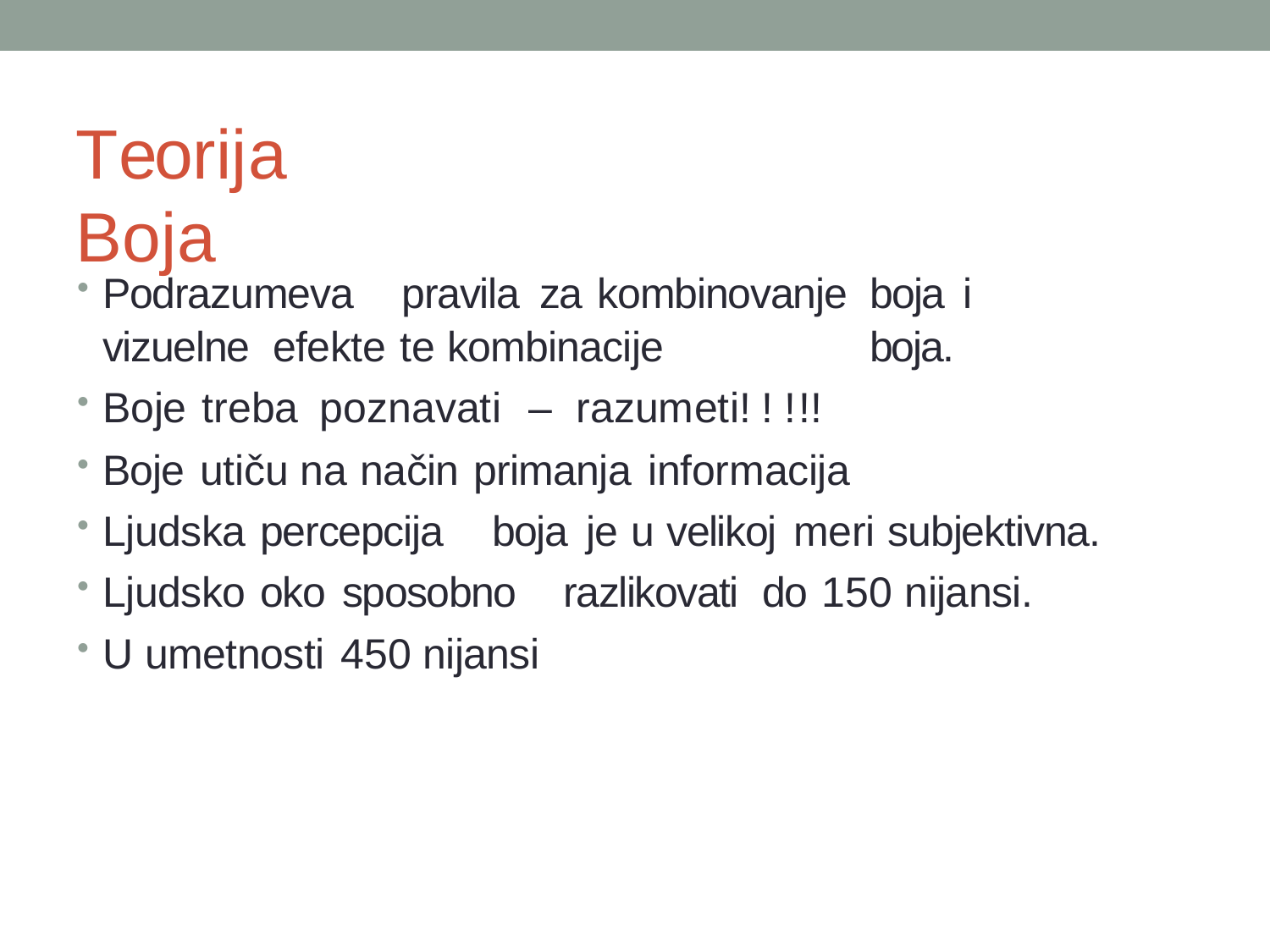

# Teorija Boja
Podrazumeva	pravila	za kombinovanje	boja i vizuelne  efekte te kombinacije	boja.
Boje treba  poznavati	– razumeti! ! !!!
Boje utiču na način primanja informacija
Ljudska percepcija	boja je u velikoj	meri subjektivna.
Ljudsko oko sposobno	razlikovati	do 150 nijansi.
U umetnosti 450 nijansi